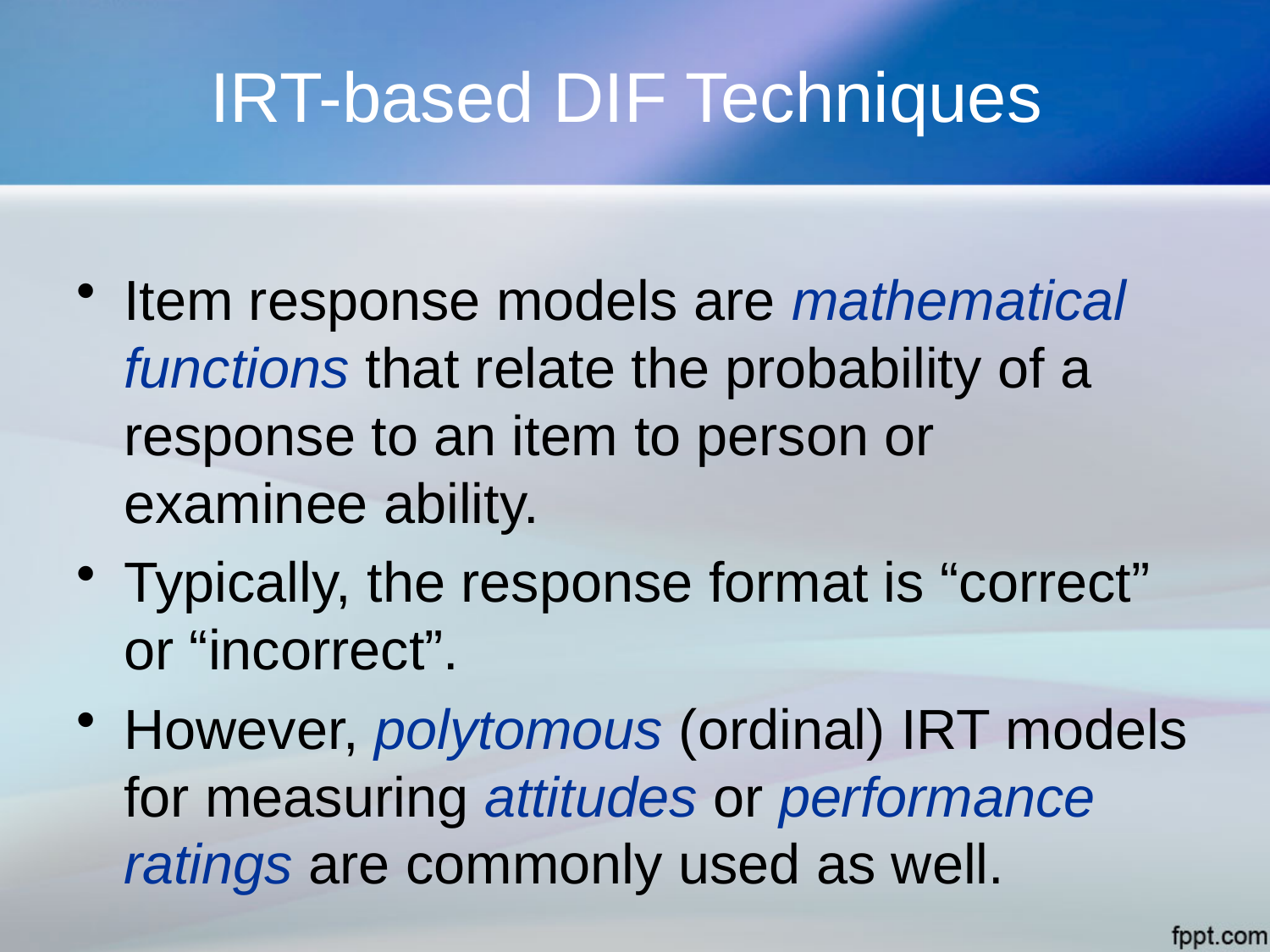

# IRT-based DIF Techniques
Item response models are mathematical functions that relate the probability of a response to an item to person or examinee ability.
Typically, the response format is “correct” or “incorrect”.
However, polytomous (ordinal) IRT models for measuring attitudes or performance ratings are commonly used as well.